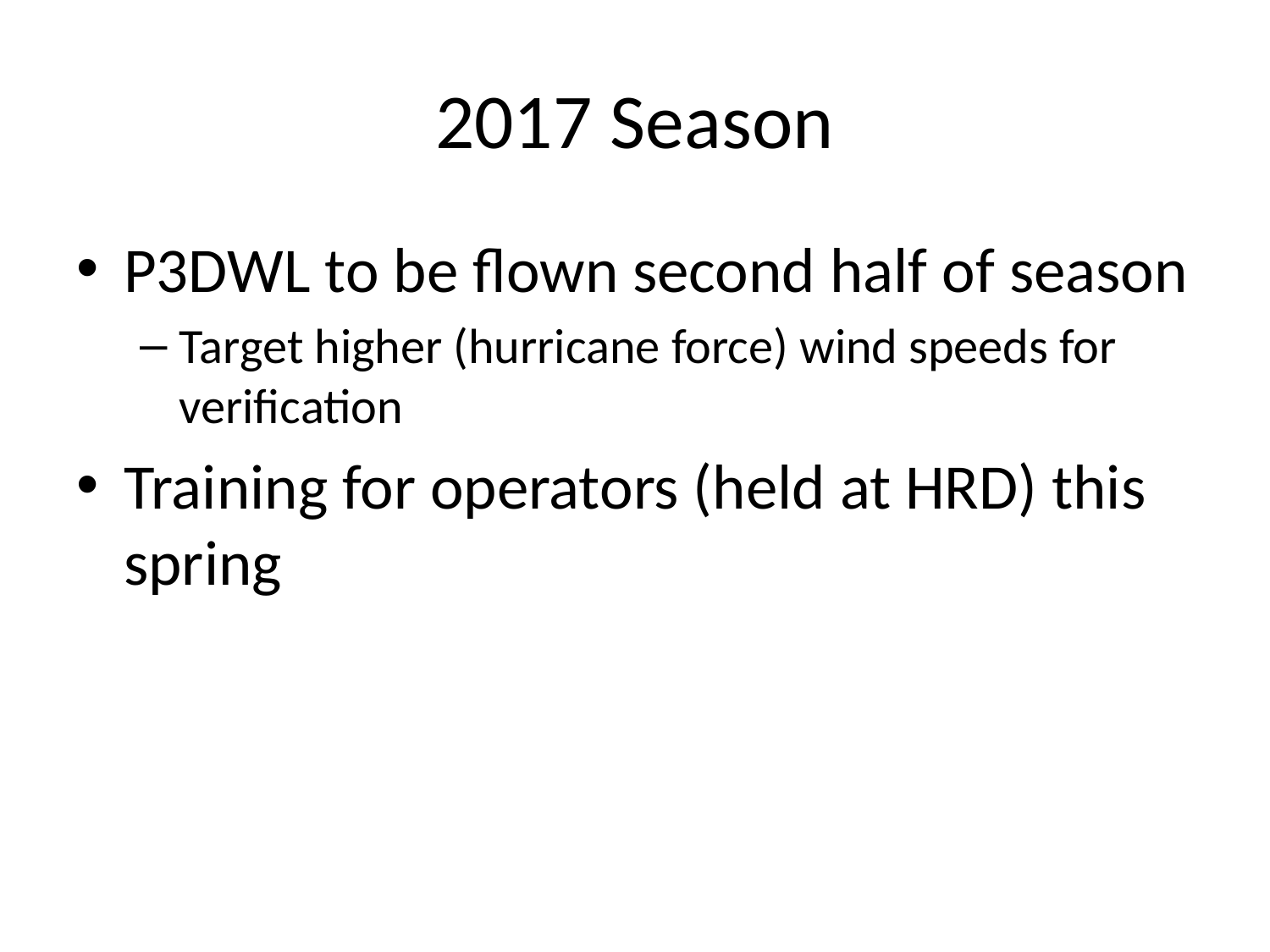

# 2017 Season
P3DWL to be flown second half of season
Target higher (hurricane force) wind speeds for verification
Training for operators (held at HRD) this spring